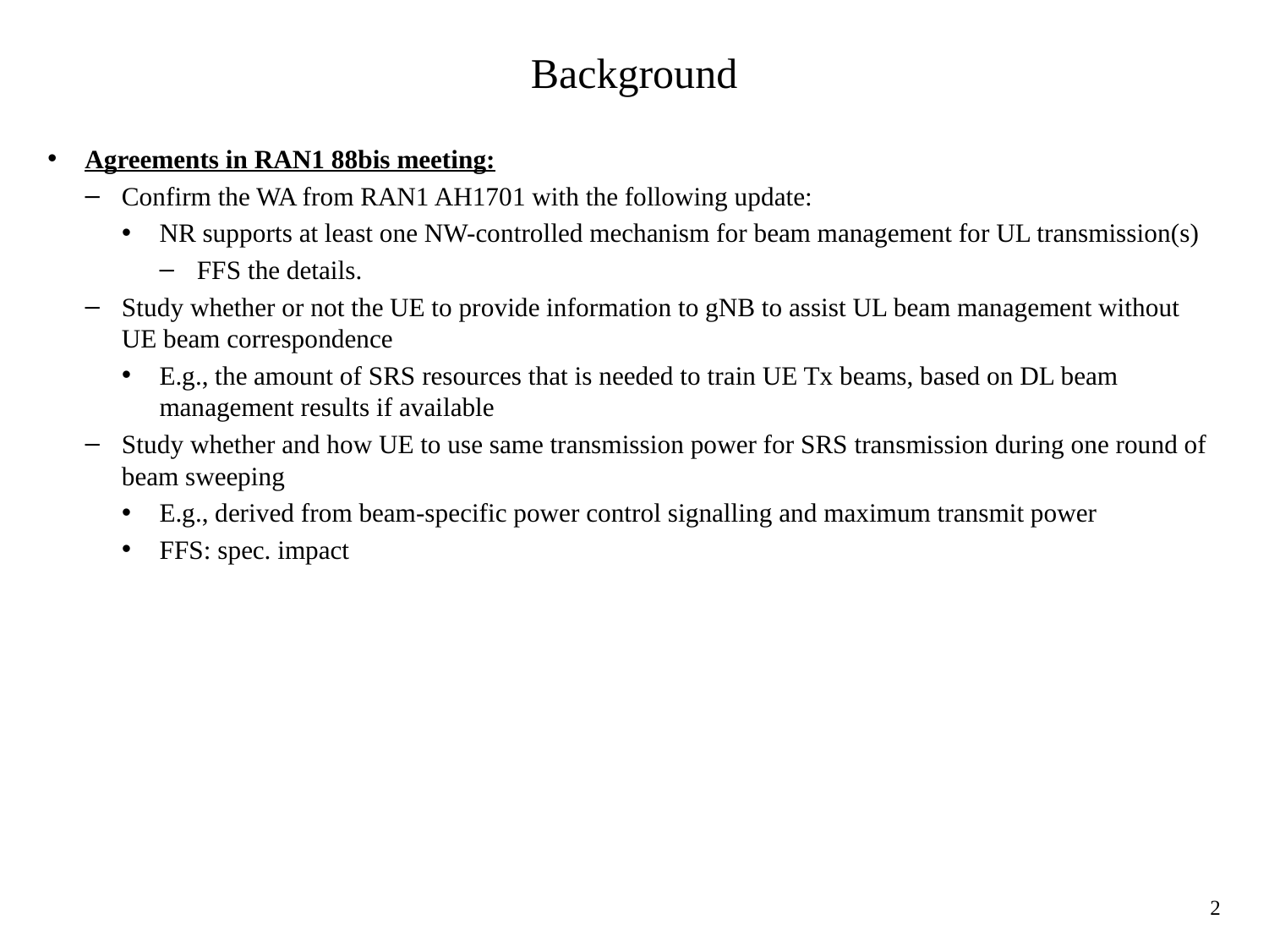

# Background
Agreements in RAN1 88bis meeting:
Confirm the WA from RAN1 AH1701 with the following update:
NR supports at least one NW-controlled mechanism for beam management for UL transmission(s)
FFS the details.
Study whether or not the UE to provide information to gNB to assist UL beam management without UE beam correspondence
E.g., the amount of SRS resources that is needed to train UE Tx beams, based on DL beam management results if available
Study whether and how UE to use same transmission power for SRS transmission during one round of beam sweeping
E.g., derived from beam-specific power control signalling and maximum transmit power
FFS: spec. impact

2